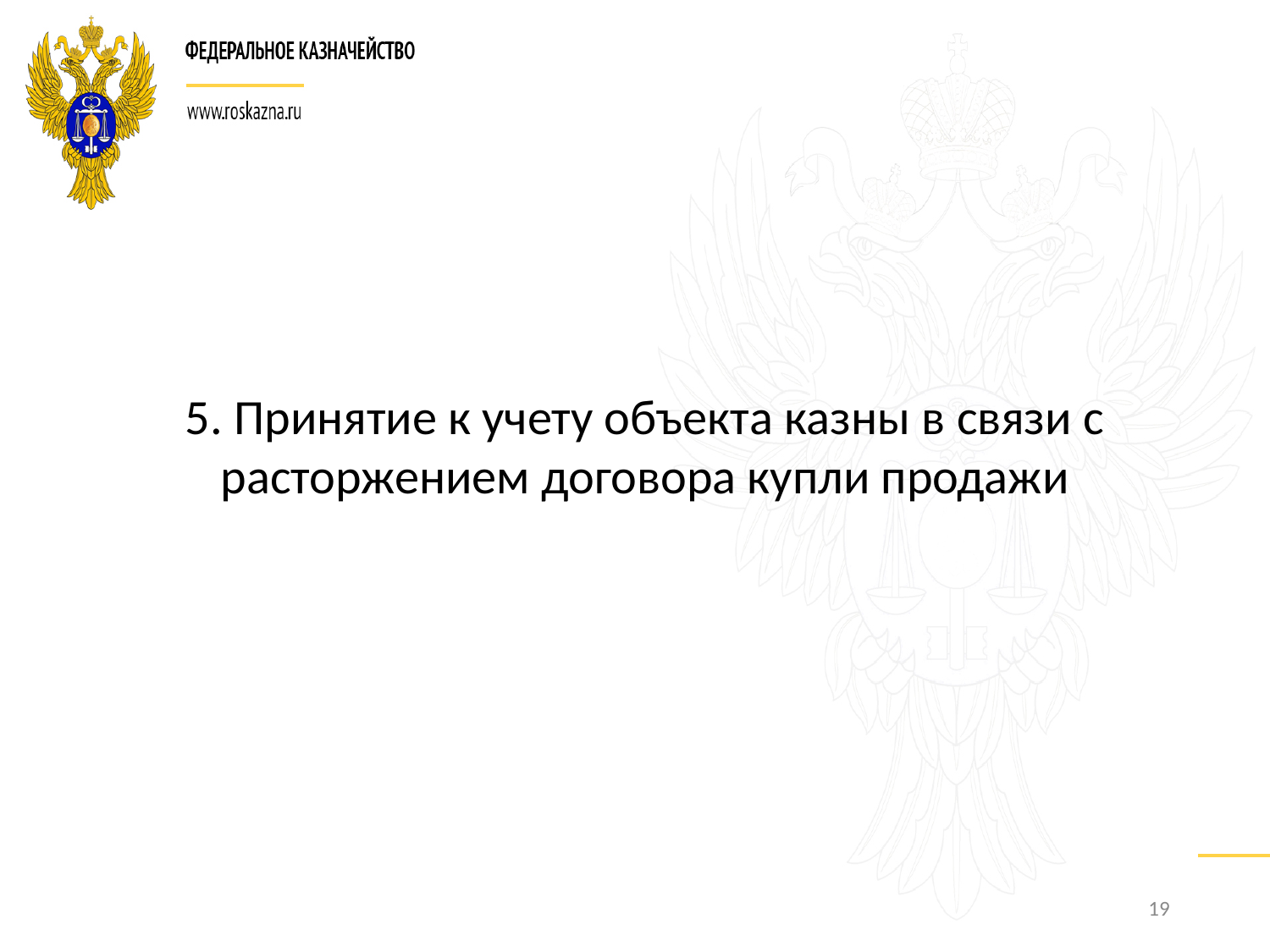

5. Принятие к учету объекта казны в связи с расторжением договора купли продажи
19